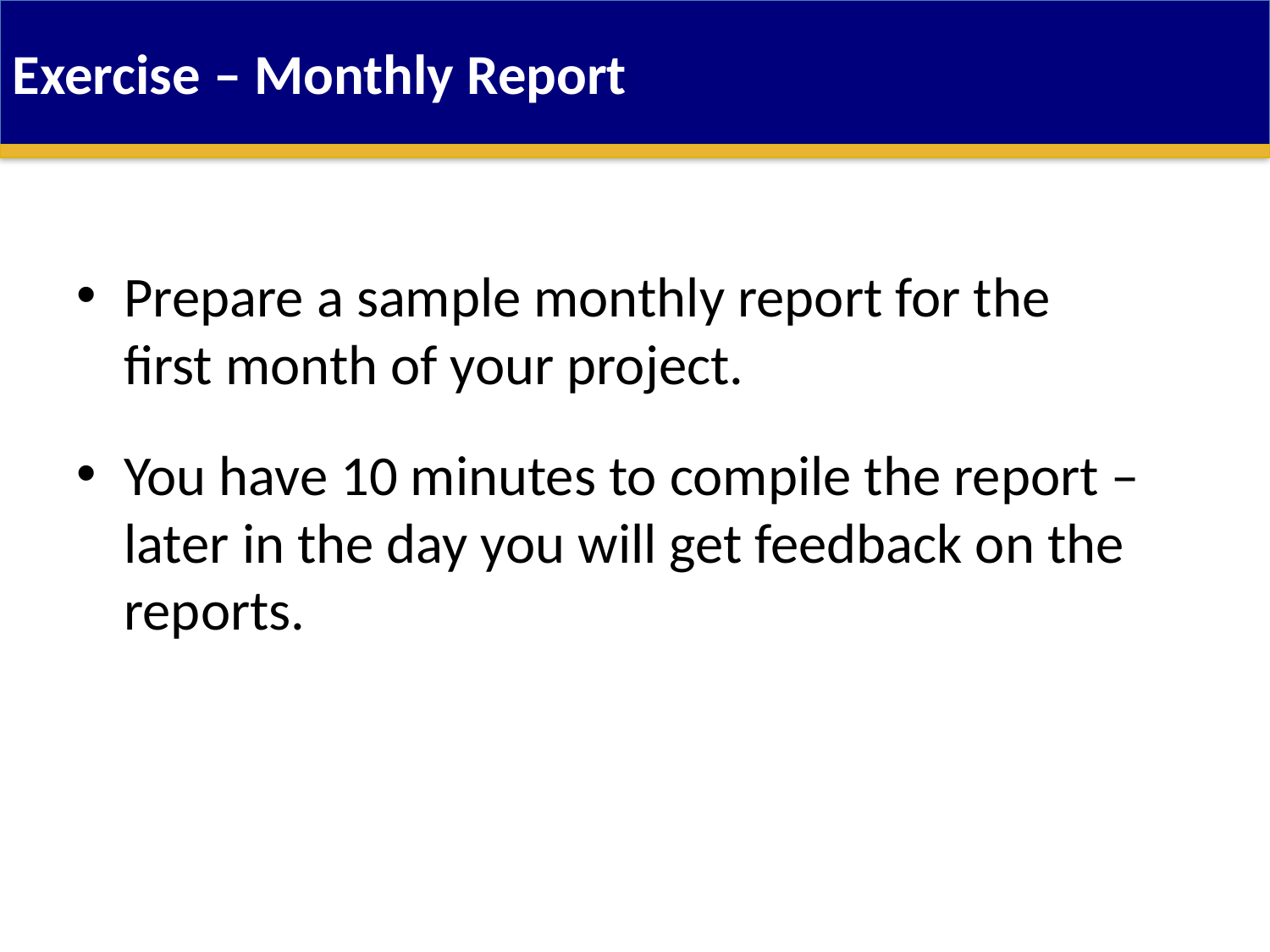

Exercise – Monthly Report

Prepare a sample monthly report for the first month of your project.
You have 10 minutes to compile the report – later in the day you will get feedback on the reports.